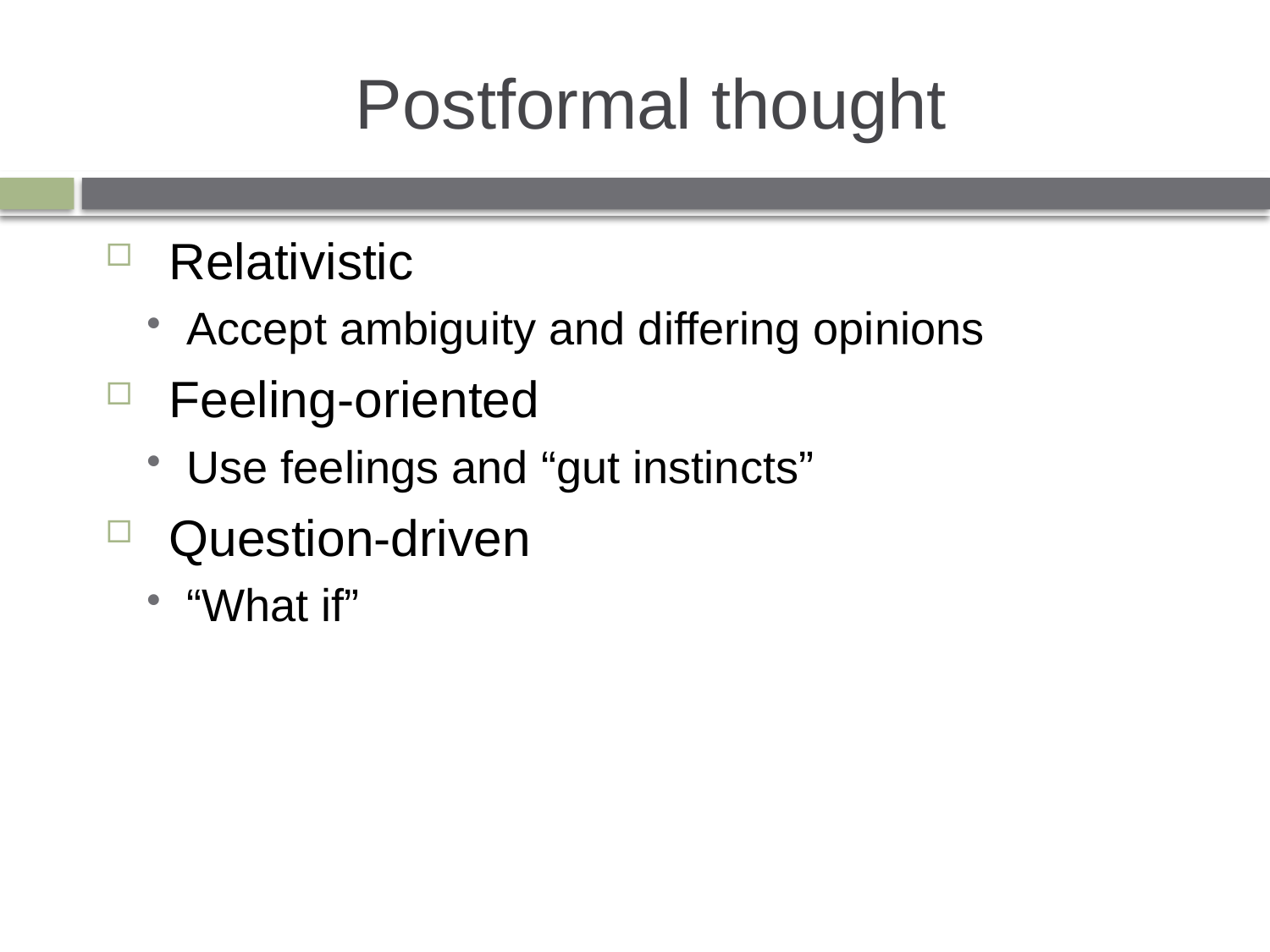

# Postformal thought
Relativistic
Accept ambiguity and differing opinions
Feeling-oriented
Use feelings and “gut instincts”
Question-driven
“What if”